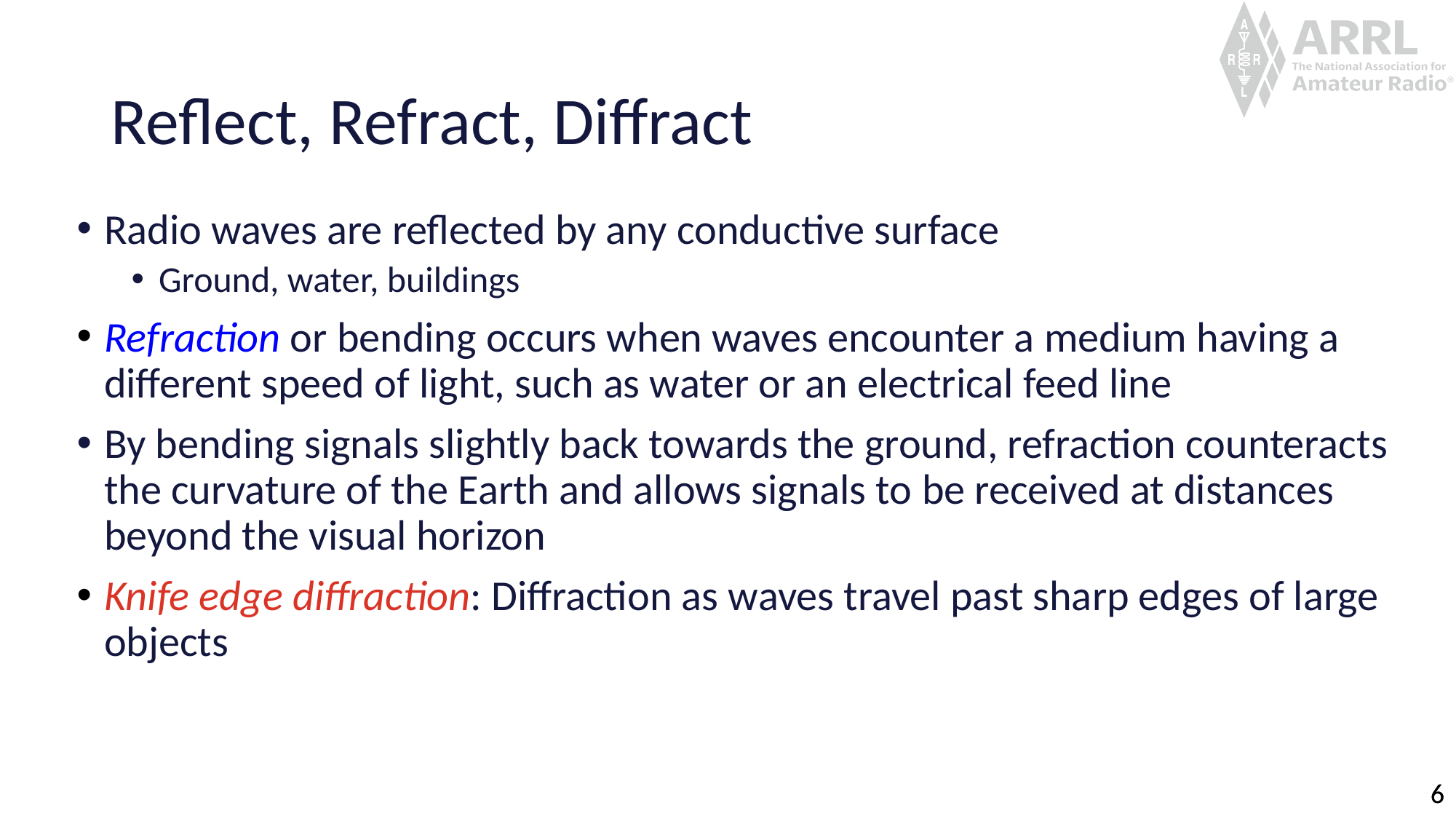

# Reflect, Refract, Diffract
Radio waves are reflected by any conductive surface
Ground, water, buildings
Refraction or bending occurs when waves encounter a medium having a different speed of light, such as water or an electrical feed line
By bending signals slightly back towards the ground, refraction counteracts the curvature of the Earth and allows signals to be received at distances beyond the visual horizon
Knife edge diffraction: Diffraction as waves travel past sharp edges of large objects